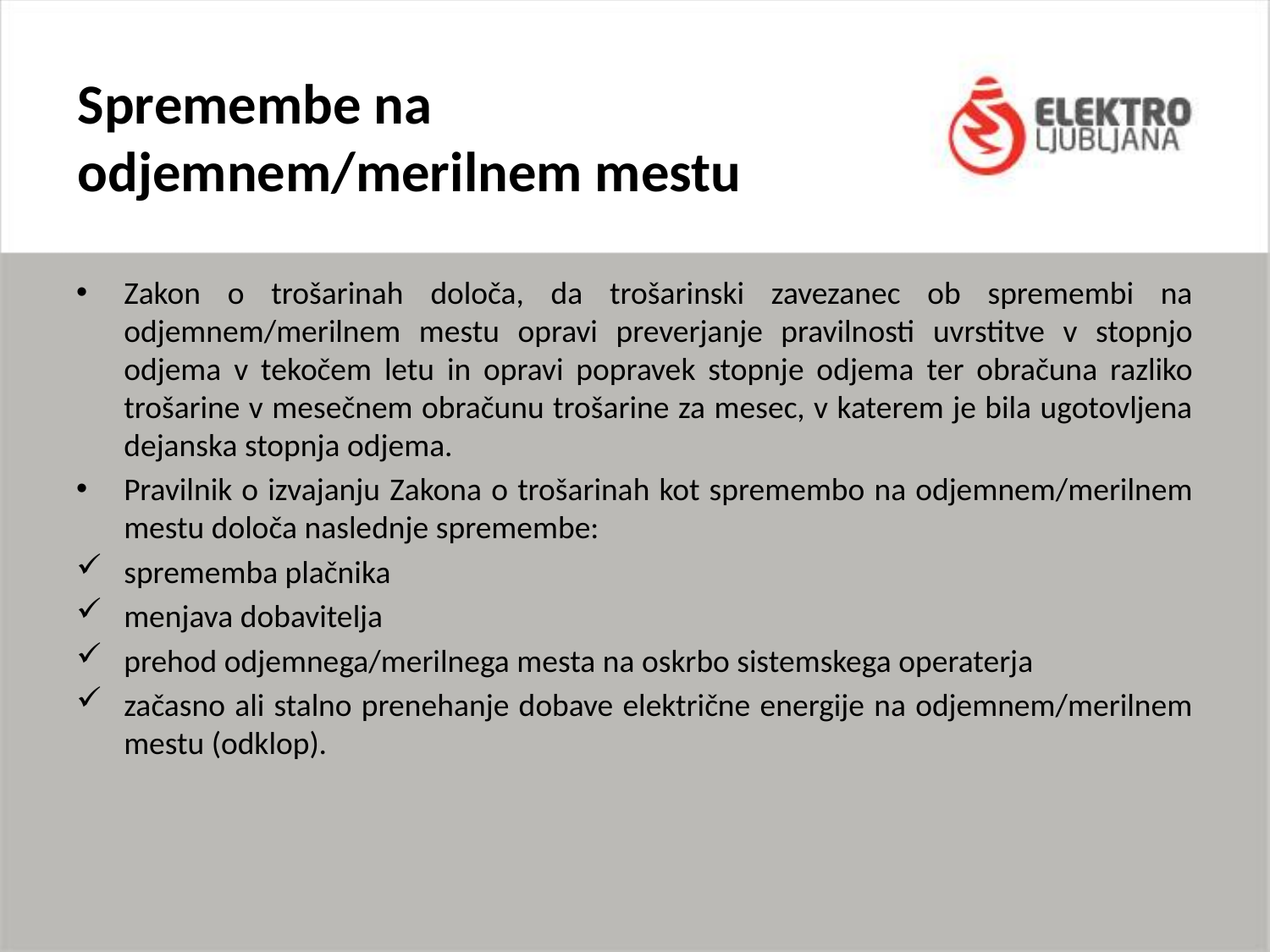

# Spremembe na odjemnem/merilnem mestu
Zakon o trošarinah določa, da trošarinski zavezanec ob spremembi na odjemnem/merilnem mestu opravi preverjanje pravilnosti uvrstitve v stopnjo odjema v tekočem letu in opravi popravek stopnje odjema ter obračuna razliko trošarine v mesečnem obračunu trošarine za mesec, v katerem je bila ugotovljena dejanska stopnja odjema.
Pravilnik o izvajanju Zakona o trošarinah kot spremembo na odjemnem/merilnem mestu določa naslednje spremembe:
sprememba plačnika
menjava dobavitelja
prehod odjemnega/merilnega mesta na oskrbo sistemskega operaterja
začasno ali stalno prenehanje dobave električne energije na odjemnem/merilnem mestu (odklop).